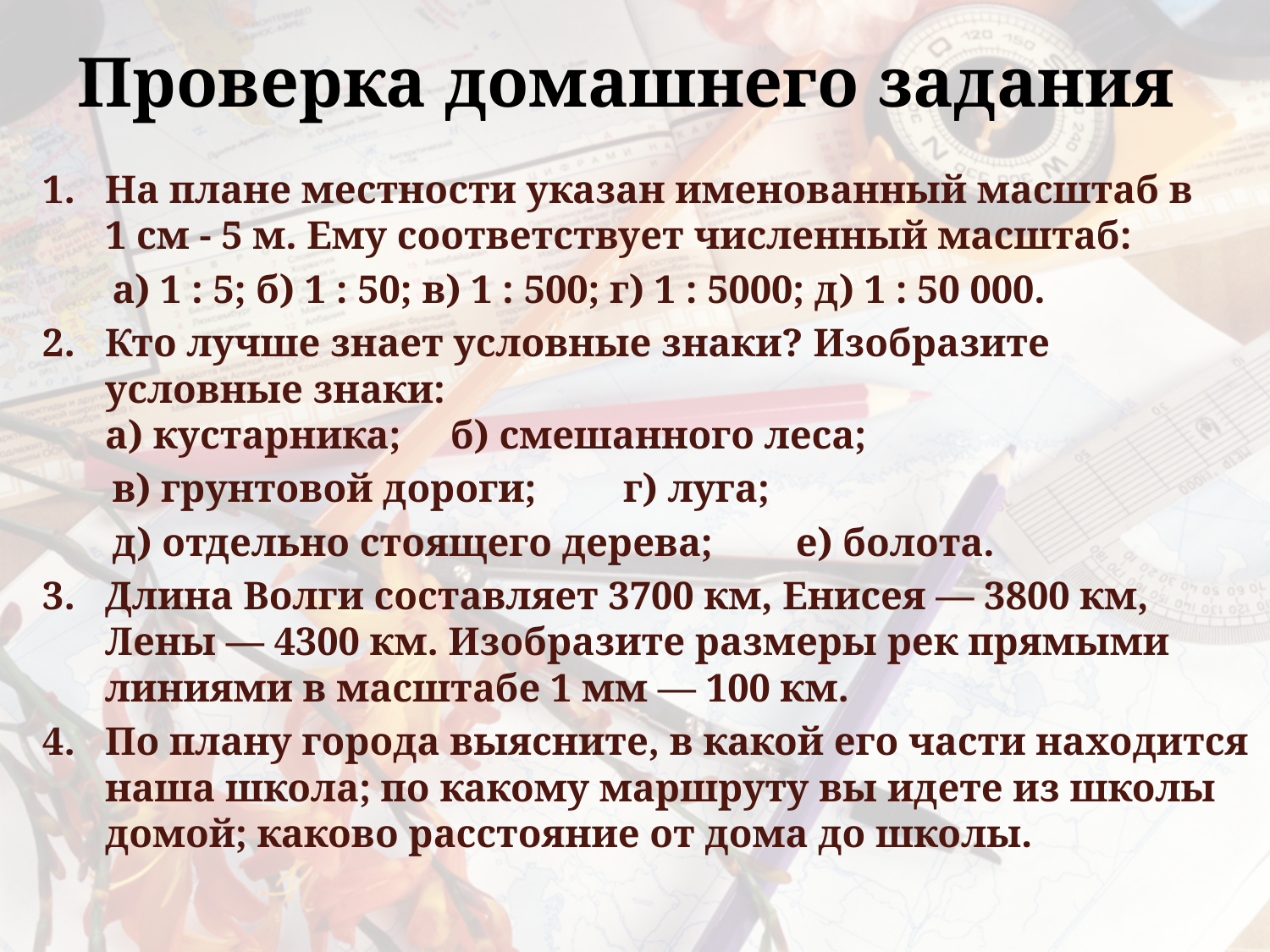

# Проверка домашнего задания
На плане местности указан именованный масштаб в 1 см - 5 м. Ему соответствует численный масштаб:
       а) 1 : 5; б) 1 : 50; в) 1 : 500; г) 1 : 5000; д) 1 : 50 000.
Кто лучше знает условные знаки? Изобразите условные знаки:
а) кустарника; 			б) смешанного леса;
       в) грунтовой дороги; 		г) луга;
       д) отдельно стоящего дерева; 	е) болота.
Длина Волги составляет 3700 км, Енисея — 3800 км, Лены — 4300 км. Изобразите размеры рек прямыми линиями в масштабе 1 мм — 100 км.
По плану города выясните, в какой его части находится наша школа; по какому маршруту вы идете из школы домой; каково расстояние от дома до школы.